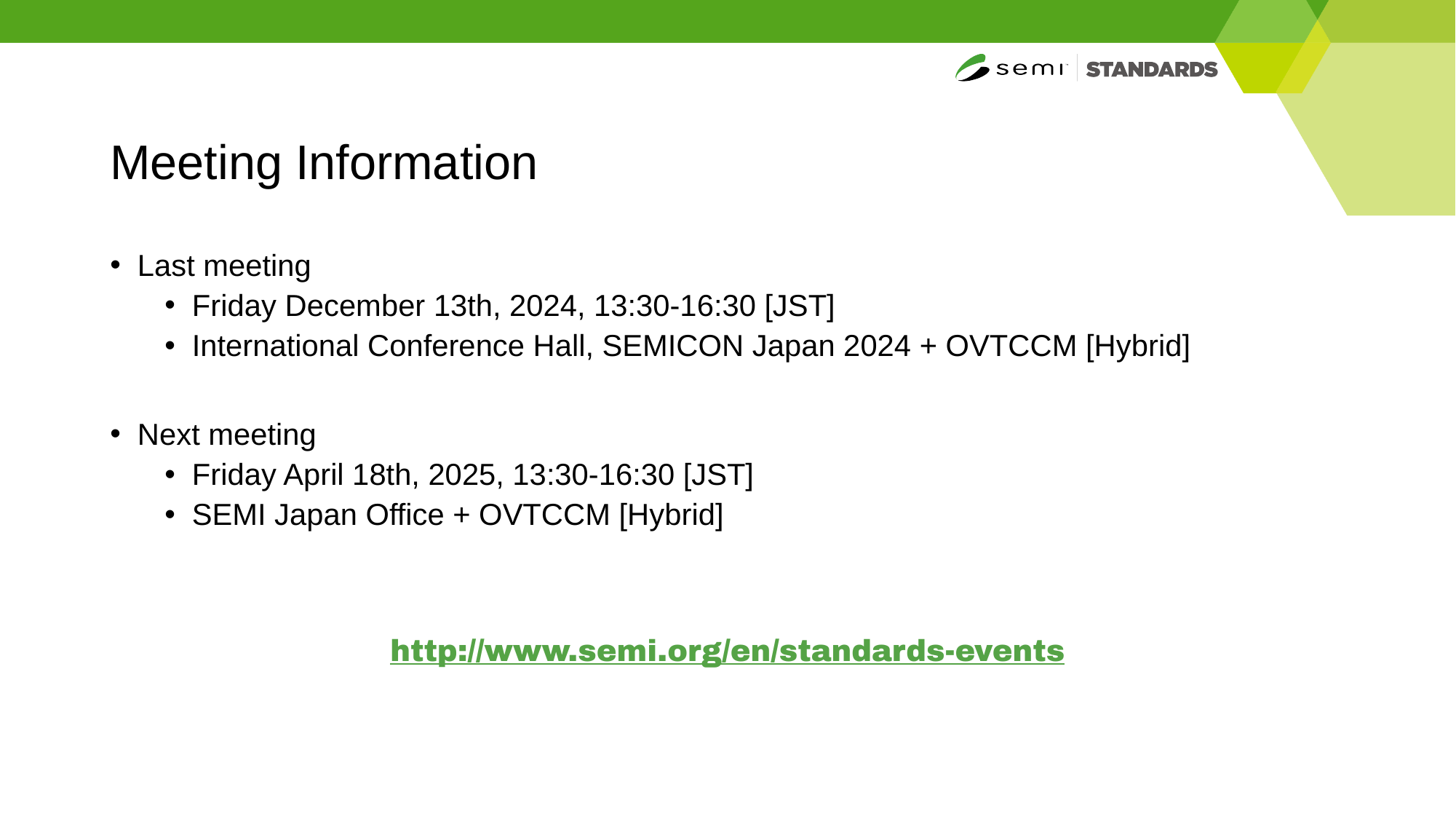

# Meeting Information
Last meeting
Friday December 13th, 2024, 13:30-16:30 [JST]
International Conference Hall, SEMICON Japan 2024 + OVTCCM [Hybrid]

Next meeting
Friday April 18th, 2025, 13:30-16:30 [JST]
SEMI Japan Office + OVTCCM [Hybrid]

http://www.semi.org/en/standards-events